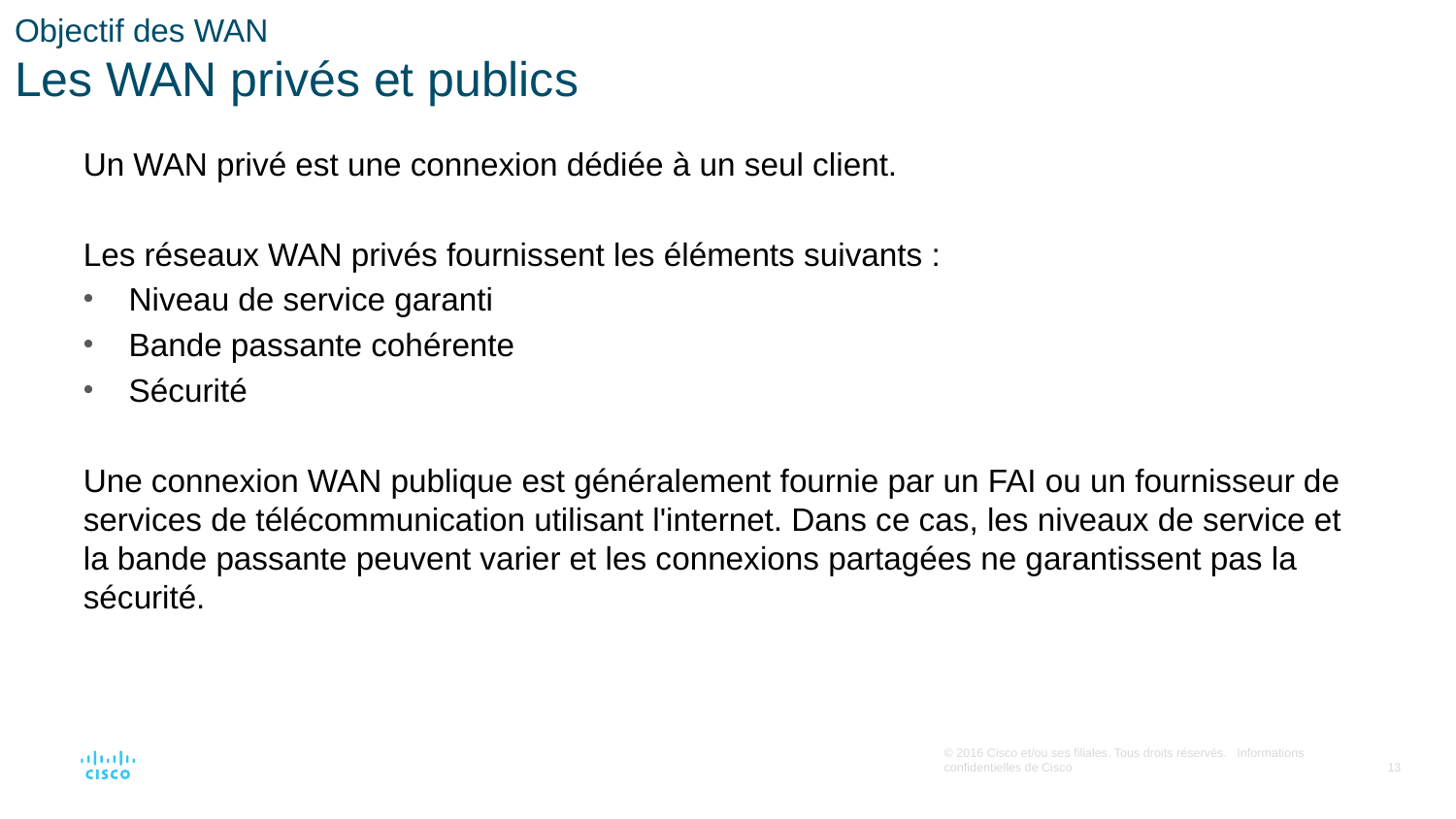

# Objectif des WAN Les WAN privés et publics
Un WAN privé est une connexion dédiée à un seul client.

Les réseaux WAN privés fournissent les éléments suivants :
Niveau de service garanti
Bande passante cohérente
Sécurité

Une connexion WAN publique est généralement fournie par un FAI ou un fournisseur de services de télécommunication utilisant l'internet. Dans ce cas, les niveaux de service et la bande passante peuvent varier et les connexions partagées ne garantissent pas la sécurité.